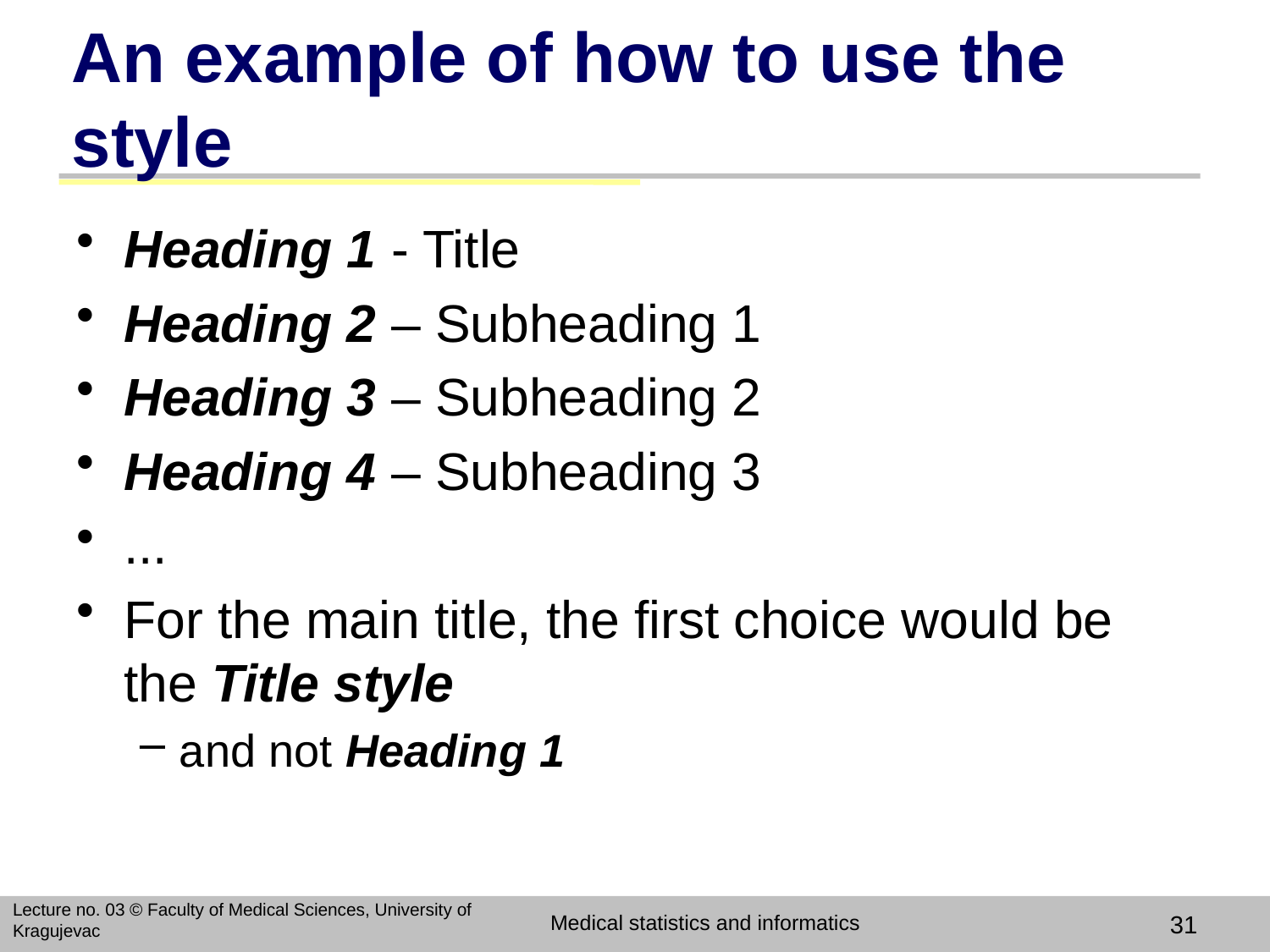

# An example of how to use the style
Heading 1 - Title
Heading 2 – Subheading 1
Heading 3 – Subheading 2
Heading 4 – Subheading 3
...
For the main title, the first choice would be the Title style
and not Heading 1
Lecture no. 03 © Faculty of Medical Sciences, University of Kragujevac
Medical statistics and informatics
31